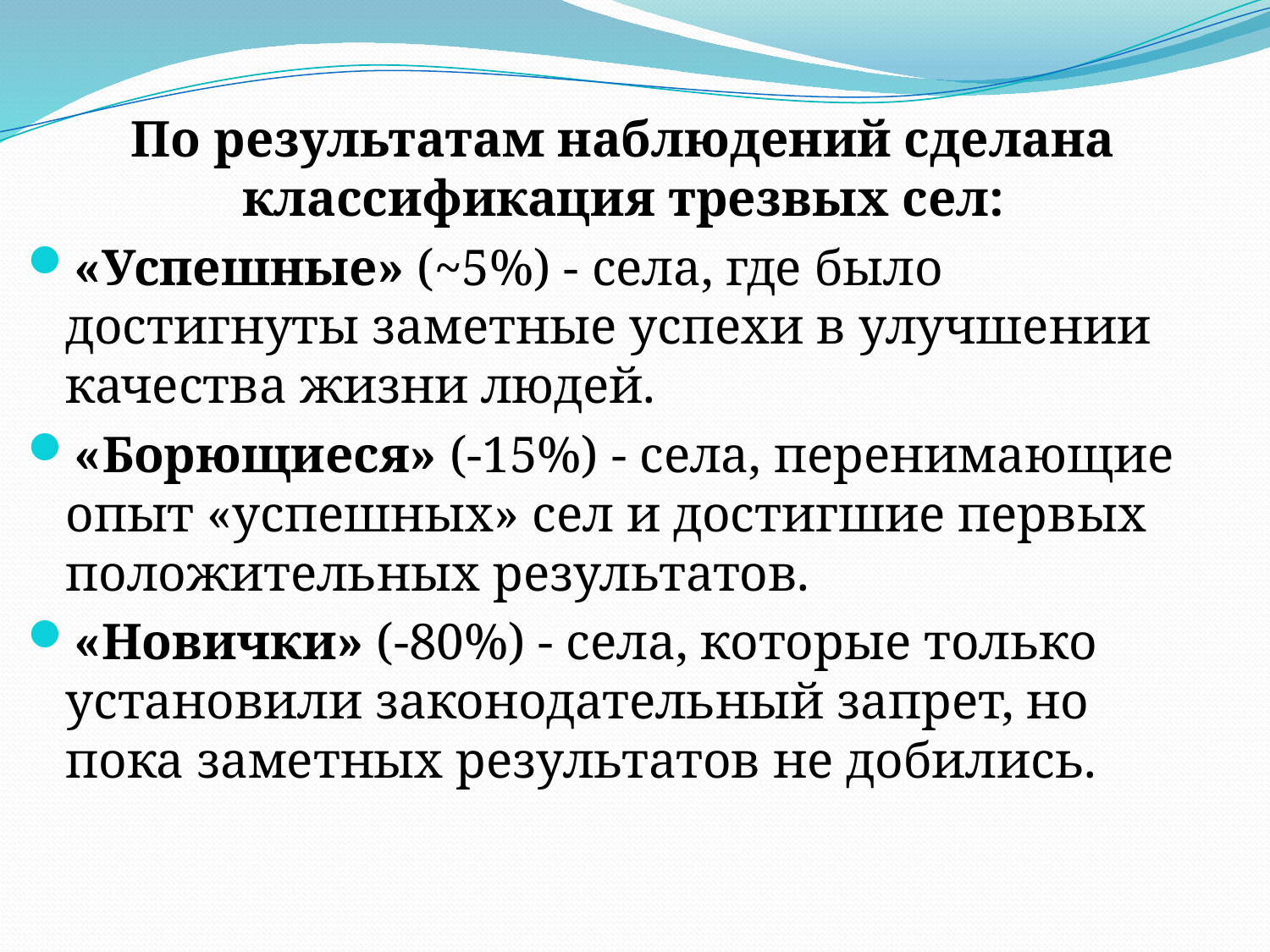

По результатам наблюдений сделана классификация трезвых сел:
«Успешные» (~5%) - села, где было достигнуты заметные успехи в улучшении качества жизни людей.
«Борющиеся» (-15%) - села, перенимающие опыт «успешных» сел и достигшие первых положительных результатов.
«Новички» (-80%) - села, которые только установили законодательный запрет, но пока заметных результатов не добились.